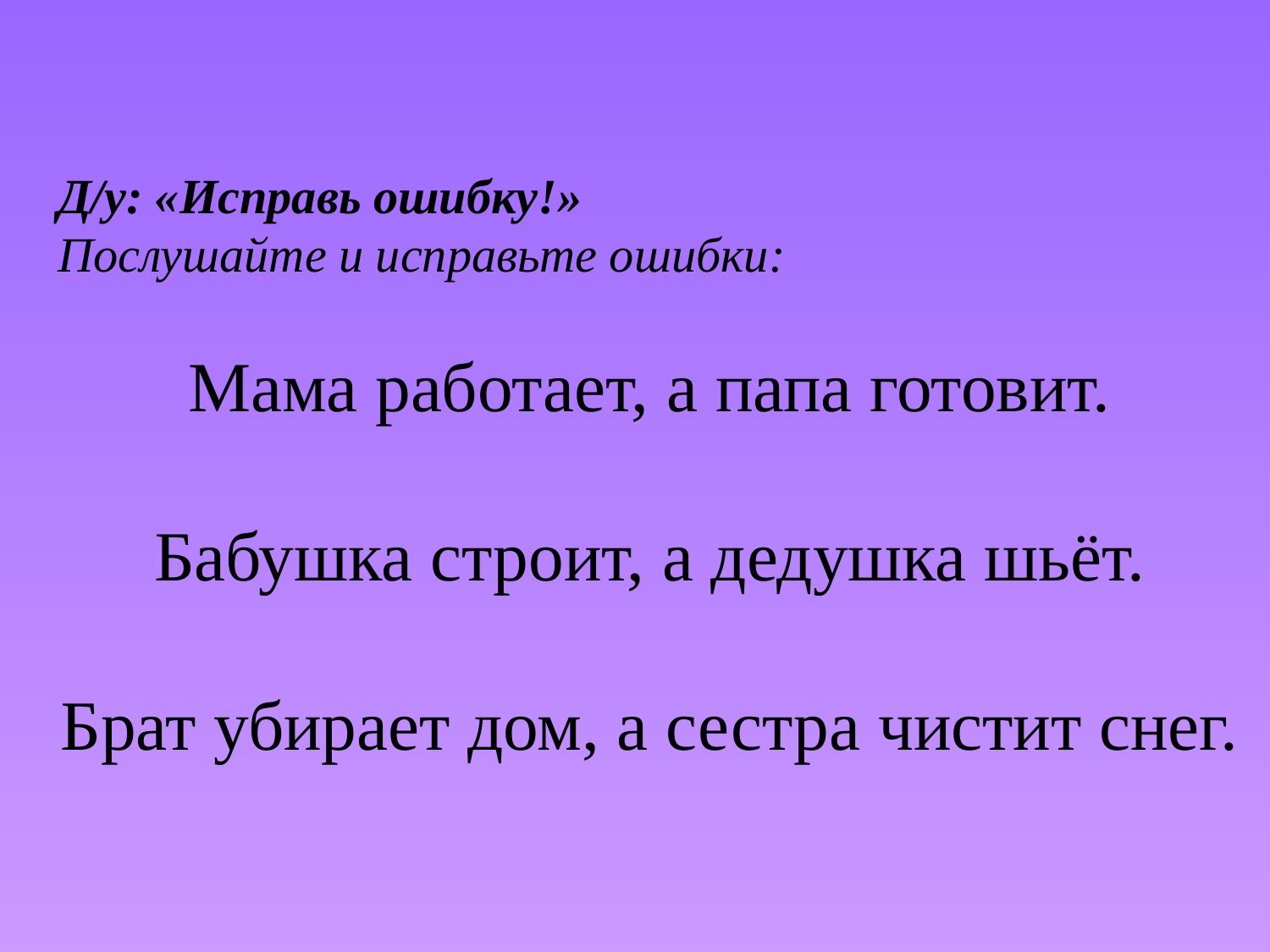

Д/у: «Исправь ошибку!»
Послушайте и исправьте ошибки:

Мама работает, а папа готовит.

Бабушка строит, а дедушка шьёт.

Брат убирает дом, а сестра чистит снег.